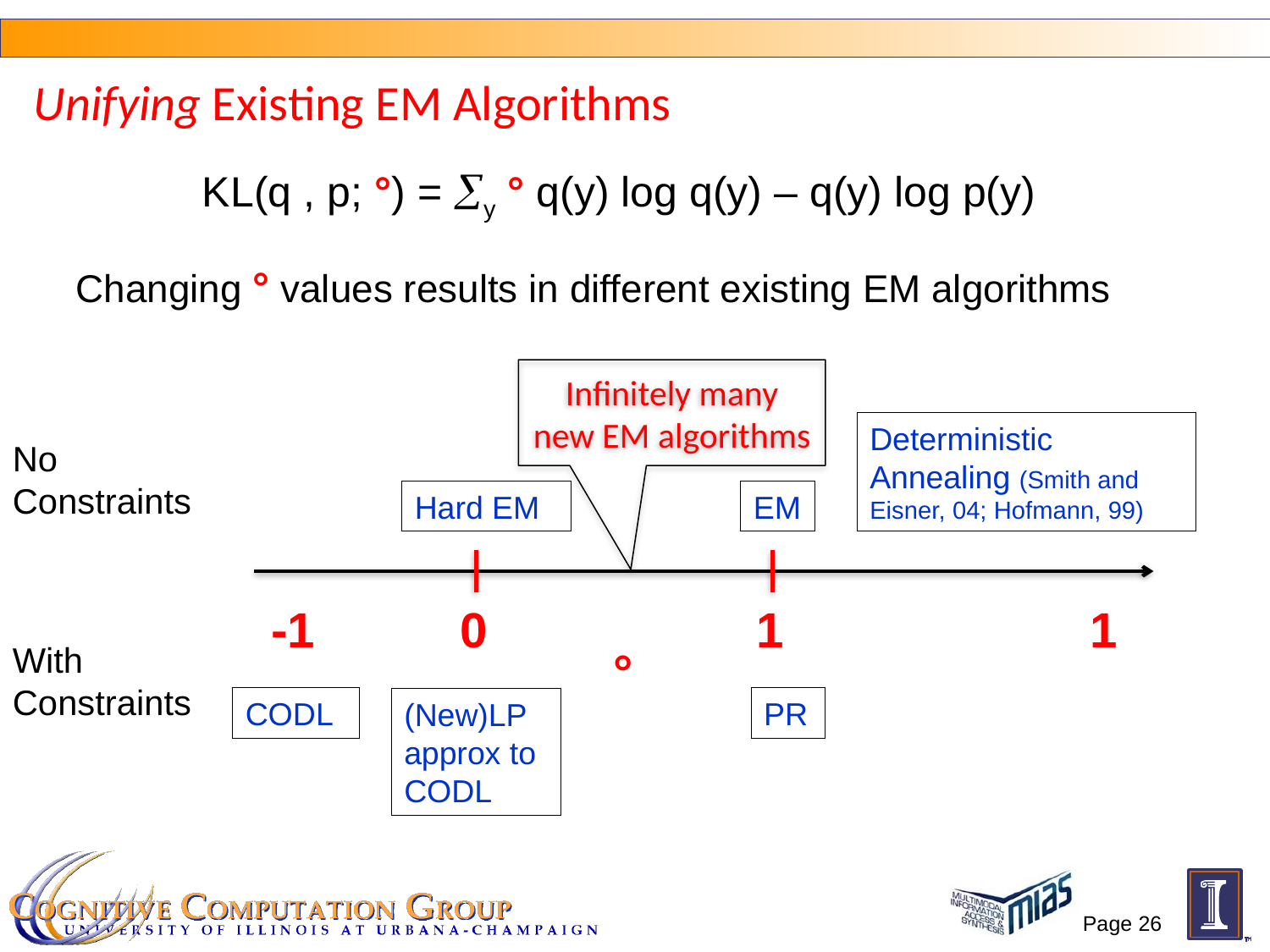

# Unifying Existing EM Algorithms
KL(q , p; °) = ∑y ° q(y) log q(y) – q(y) log p(y)
Changing ° values results in different existing EM algorithms
Infinitely many new EM algorithms
Deterministic Annealing (Smith and Eisner, 04; Hofmann, 99)
No
Constraints
Hard EM
EM
-1
0
1
1
With Constraints
°
CODL
PR
(New)LP approx to CODL
Page 26